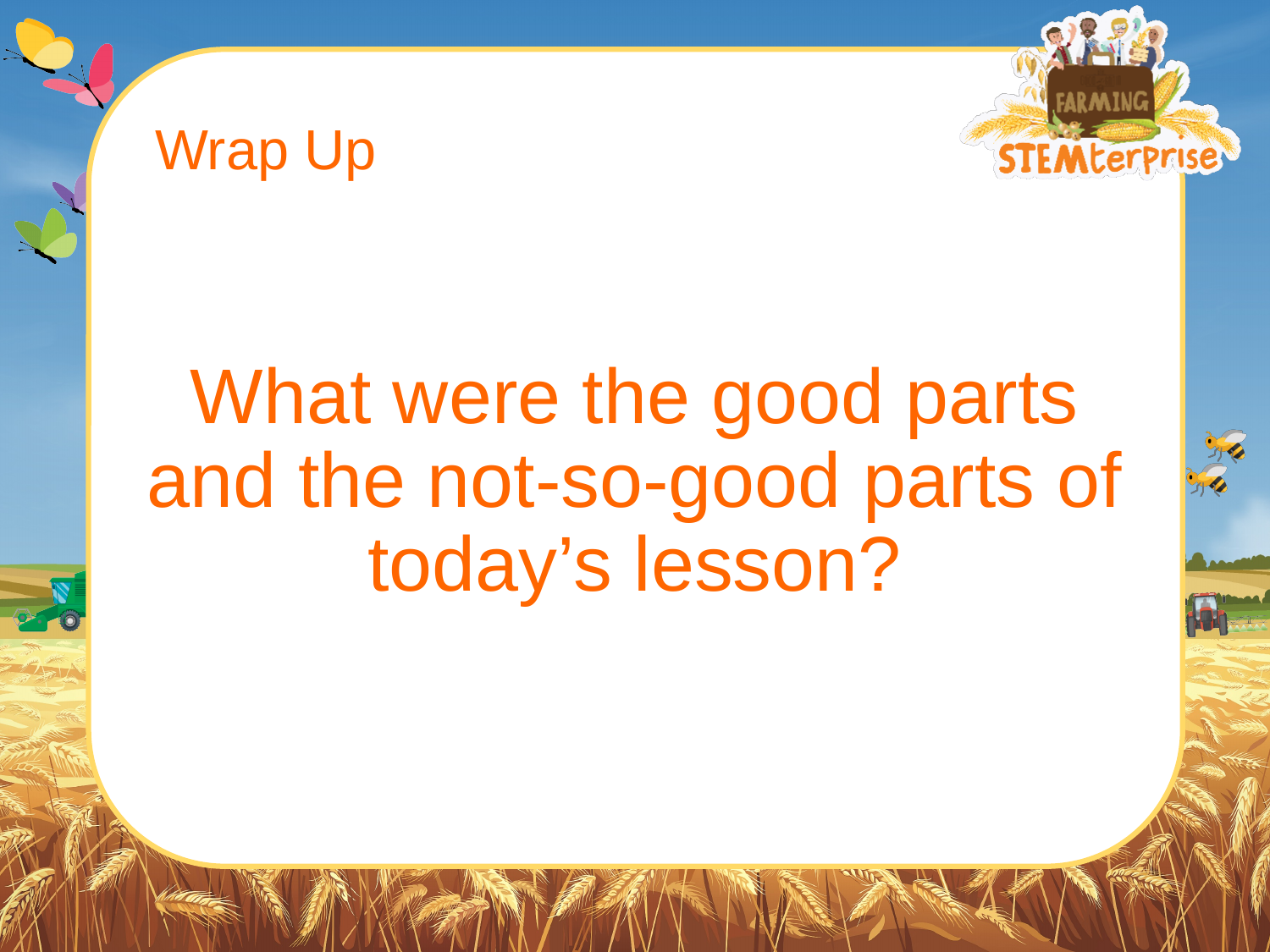

# Wrap Up

What were the good parts and the not-so-good parts of today’s lesson?